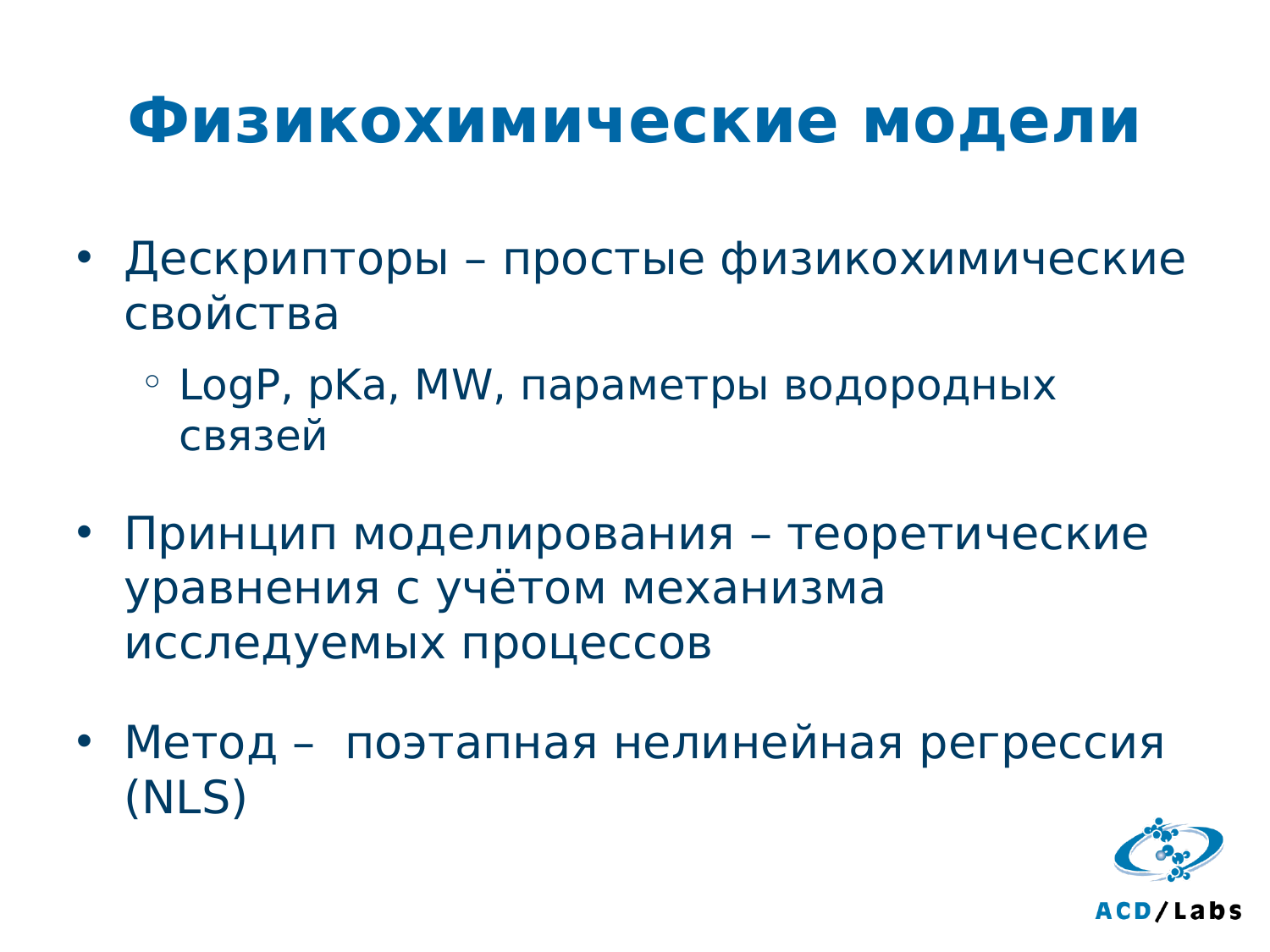

# Физикохимические модели
Дескрипторы – простые физикохимические свойства
LogP, pKa, MW, параметры водородных связей
Принцип моделирования – теоретические уравнения с учётом механизма исследуемых процессов
Метод –  поэтапная нелинейная регрессия (NLS)